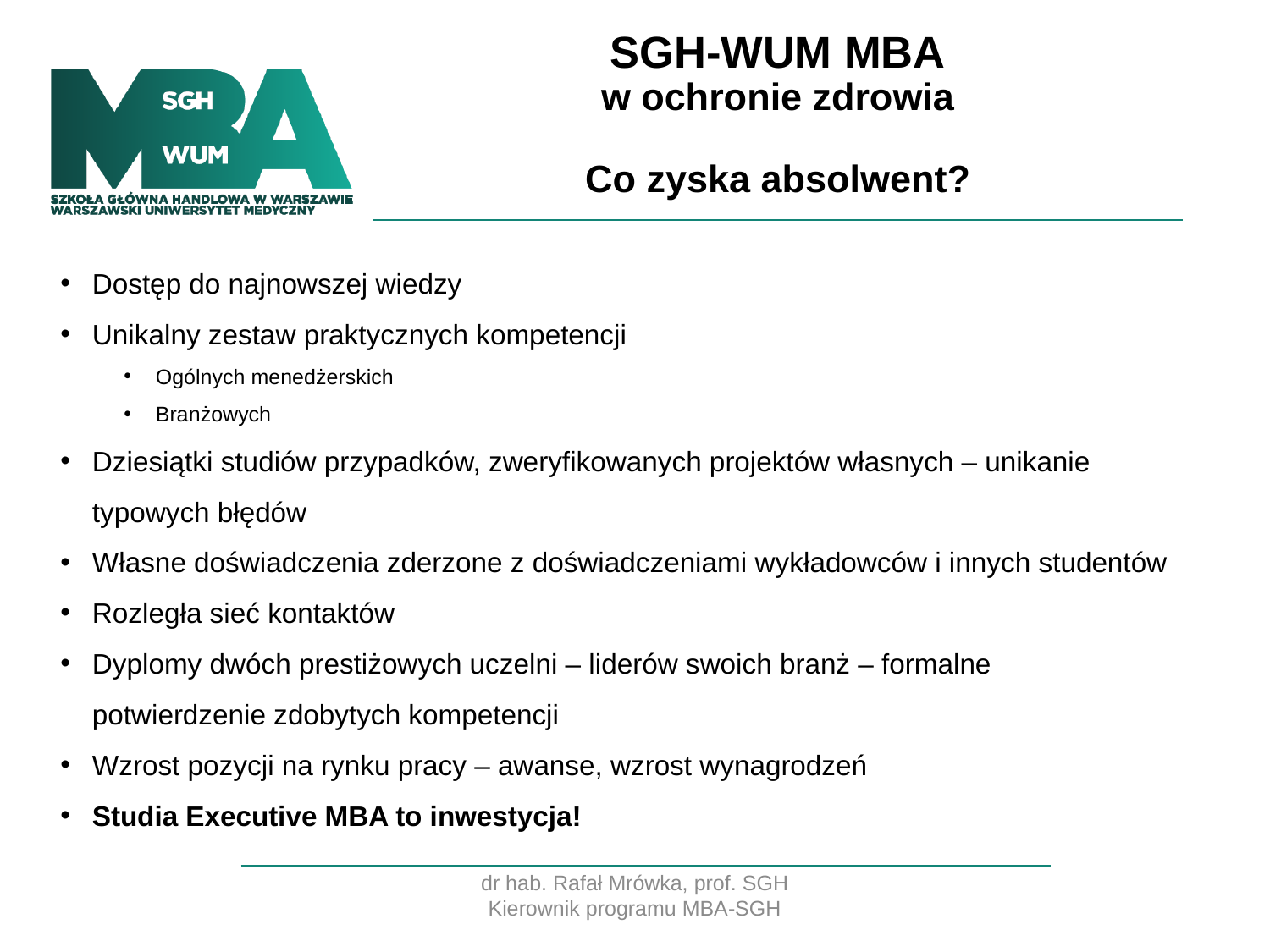

# SGH-WUM MBA w ochronie zdrowia Co zyska absolwent?
Dostęp do najnowszej wiedzy
Unikalny zestaw praktycznych kompetencji
Ogólnych menedżerskich
Branżowych
Dziesiątki studiów przypadków, zweryfikowanych projektów własnych – unikanie typowych błędów
Własne doświadczenia zderzone z doświadczeniami wykładowców i innych studentów
Rozległa sieć kontaktów
Dyplomy dwóch prestiżowych uczelni – liderów swoich branż – formalne potwierdzenie zdobytych kompetencji
Wzrost pozycji na rynku pracy – awanse, wzrost wynagrodzeń
Studia Executive MBA to inwestycja!

dr hab. Rafał Mrówka, prof. SGH
Kierownik programu MBA-SGH